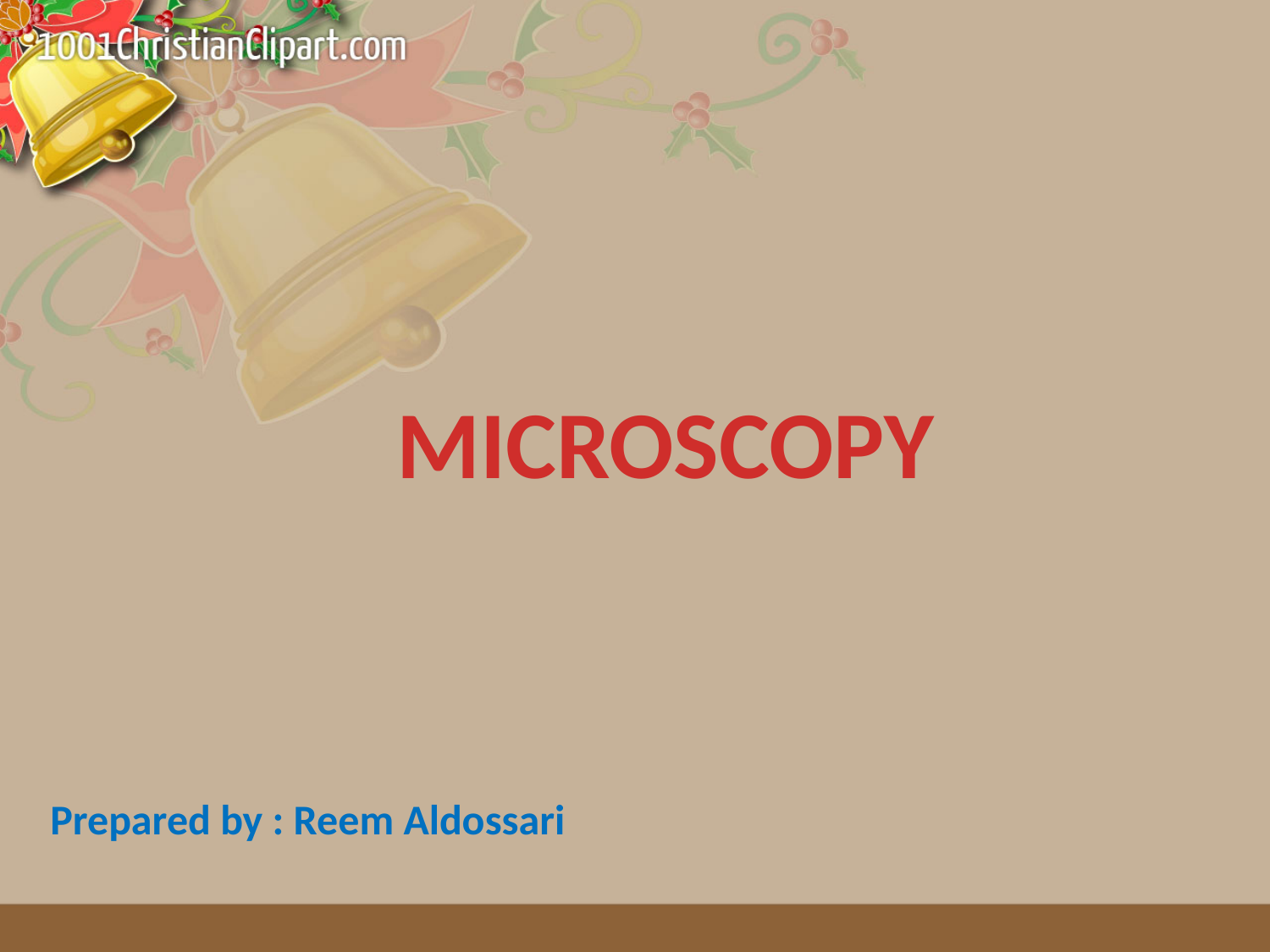

# MICROSCOPY
Prepared by : Reem Aldossari